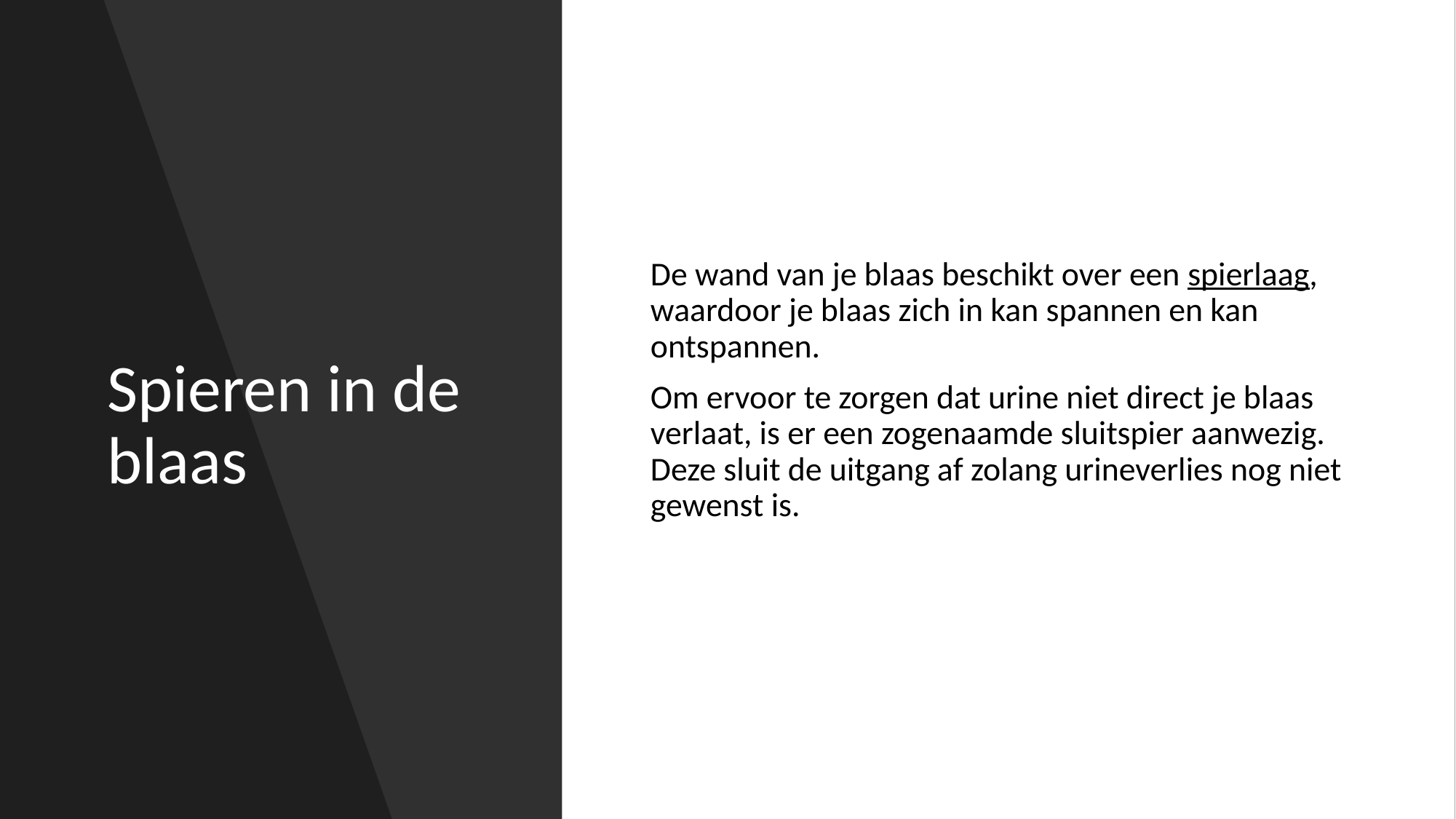

# Spieren in de blaas
De wand van je blaas beschikt over een spierlaag, waardoor je blaas zich in kan spannen en kan ontspannen.
Om ervoor te zorgen dat urine niet direct je blaas verlaat, is er een zogenaamde sluitspier aanwezig. Deze sluit de uitgang af zolang urineverlies nog niet gewenst is.